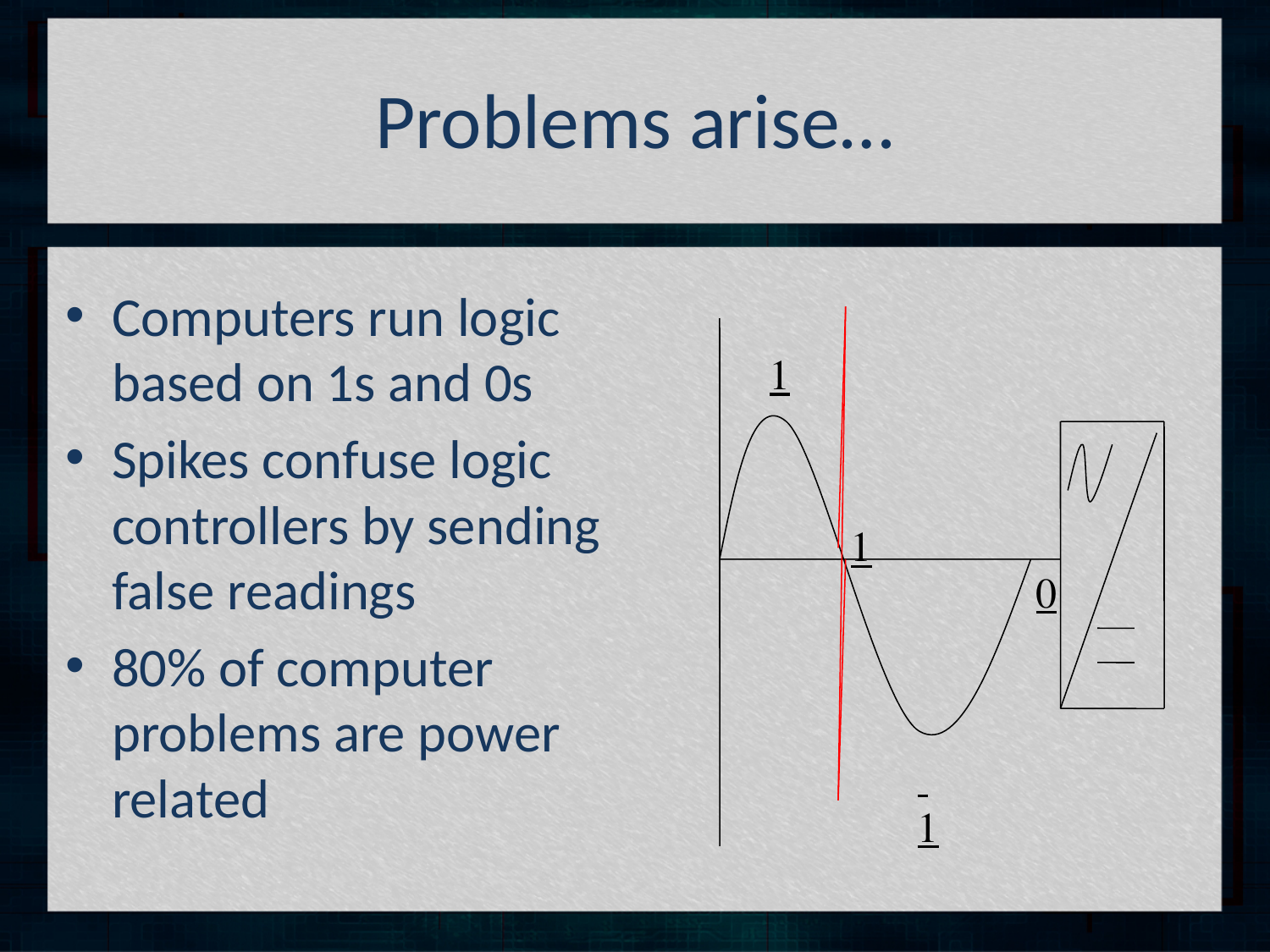

# Problems arise…
Computers run logic based on 1s and 0s
Spikes confuse logic controllers by sending false readings
80% of computer problems are power related

1

1

0

  1